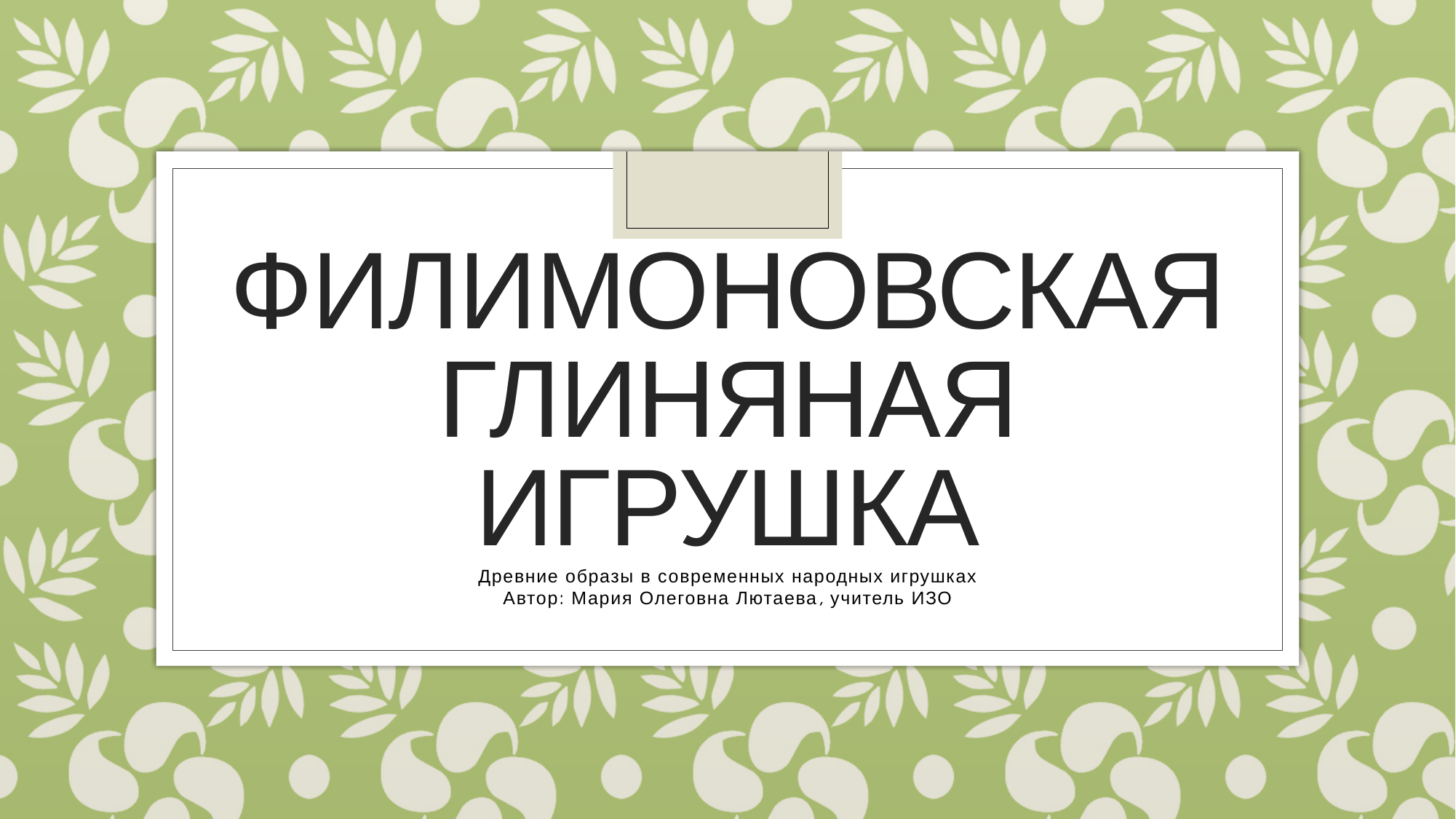

# Филимоновская глиняная игрушка
Древние образы в современных народных игрушках
Автор: Мария Олеговна Лютаева, учитель ИЗО